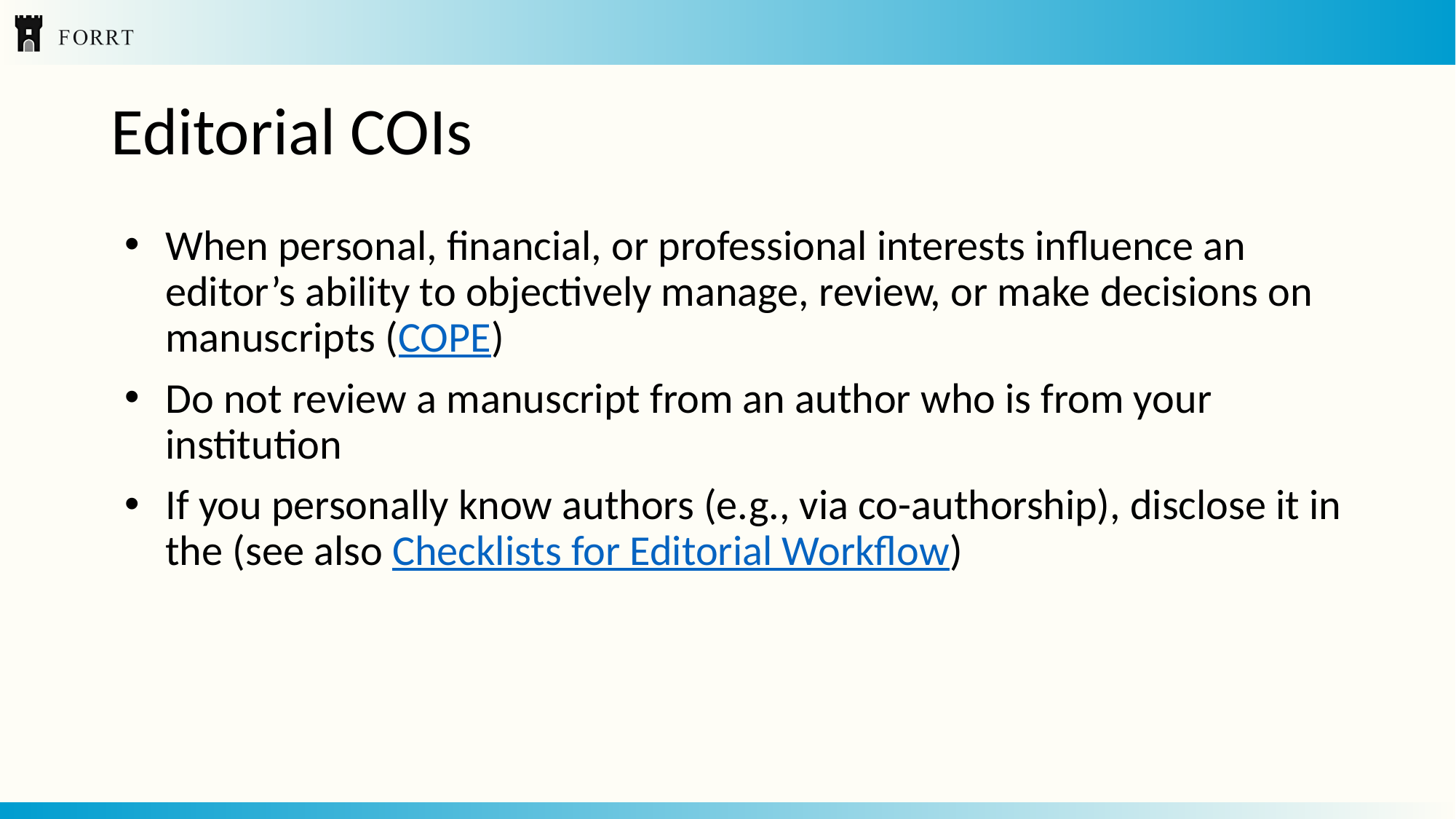

# Editorial COIs
When personal, financial, or professional interests influence an editor’s ability to objectively manage, review, or make decisions on manuscripts (COPE)
Do not review a manuscript from an author who is from your institution
If you personally know authors (e.g., via co-authorship), disclose it in the (see also Checklists for Editorial Workflow)